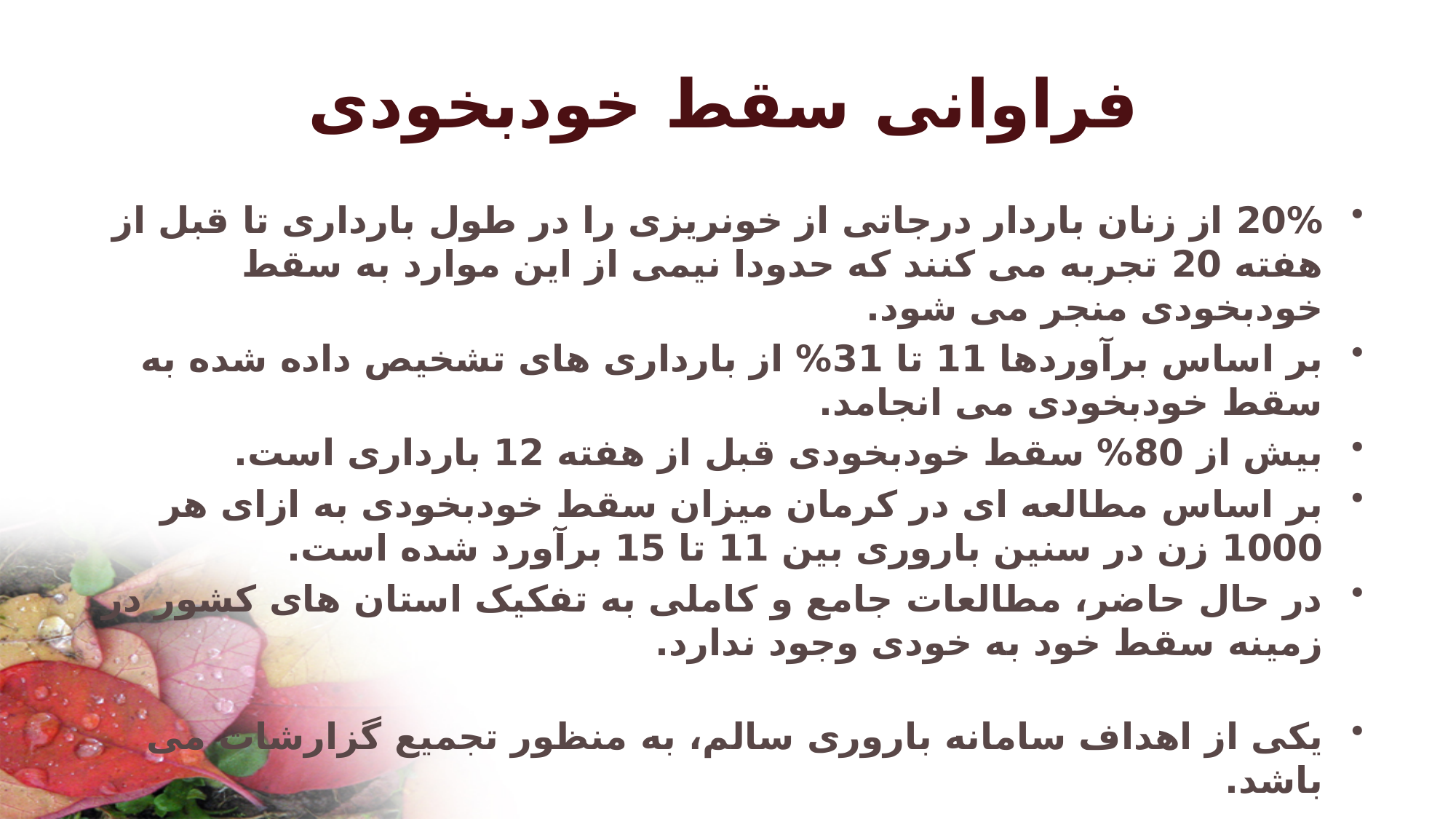

# فراوانی سقط خودبخودی
20% از زنان باردار درجاتی از خونریزی را در طول بارداری تا قبل از هفته 20 تجربه می کنند که حدودا نیمی از این موارد به سقط خودبخودی منجر می شود.
بر اساس برآوردها 11 تا 31% از بارداری های تشخیص داده شده به سقط خودبخودی می انجامد.
بیش از 80% سقط خودبخودی قبل از هفته 12 بارداری است.
بر اساس مطالعه ای در کرمان میزان سقط خودبخودی به ازای هر 1000 زن در سنین باروری بین 11 تا 15 برآورد شده است.
در حال حاضر، مطالعات جامع و کاملی به تفکیک استان های کشور در زمینه سقط خود به خودی وجود ندارد.
یکی از اهداف سامانه باروری سالم، به منظور تجمیع گزارشات می باشد.